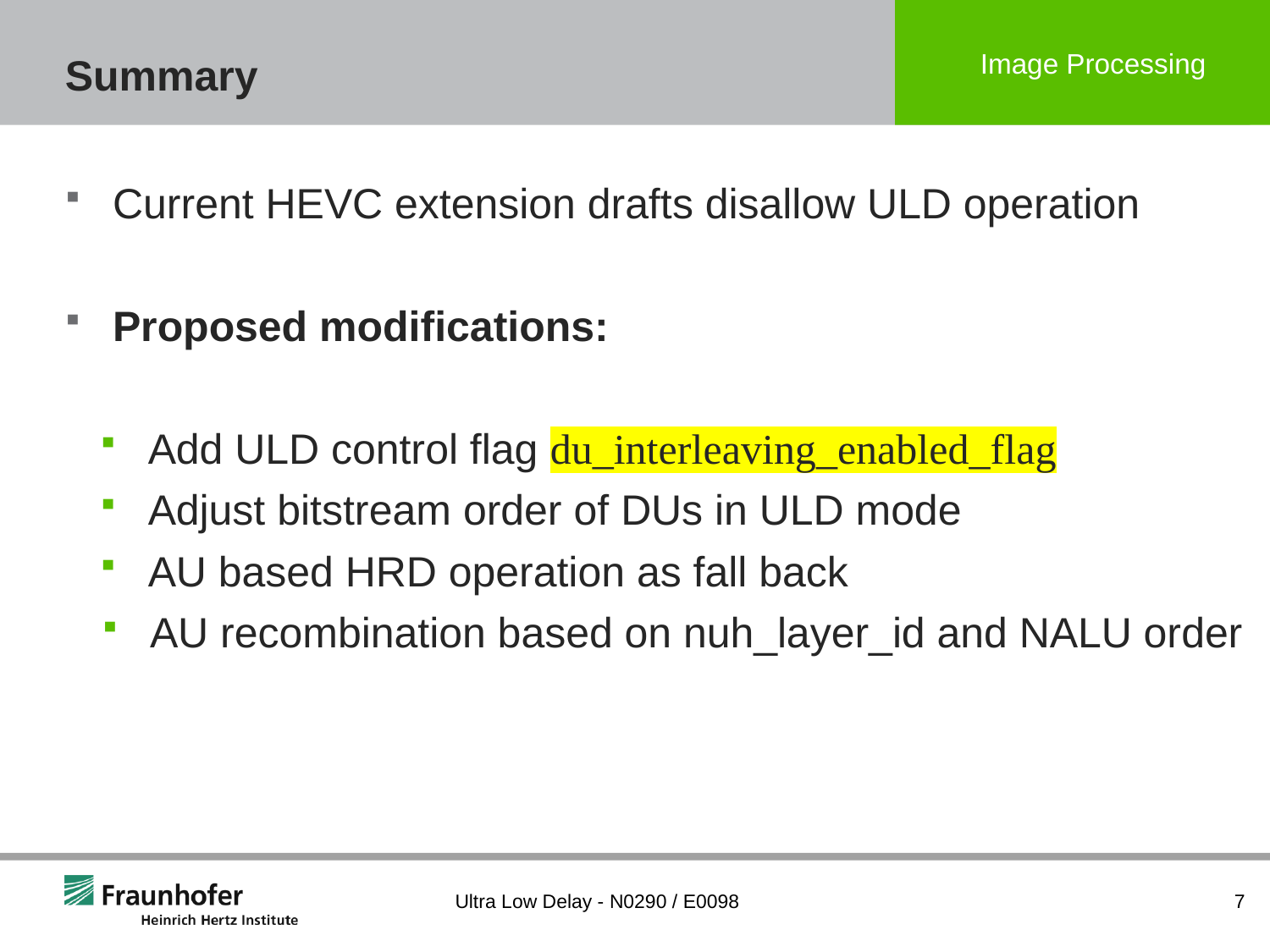

# Summary
Current HEVC extension drafts disallow ULD operation

Proposed modifications:

Add ULD control flag du_interleaving_enabled_flag
Adjust bitstream order of DUs in ULD mode
AU based HRD operation as fall back
AU recombination based on nuh_layer_id and NALU order
Ultra Low Delay - N0290 / E0098
7